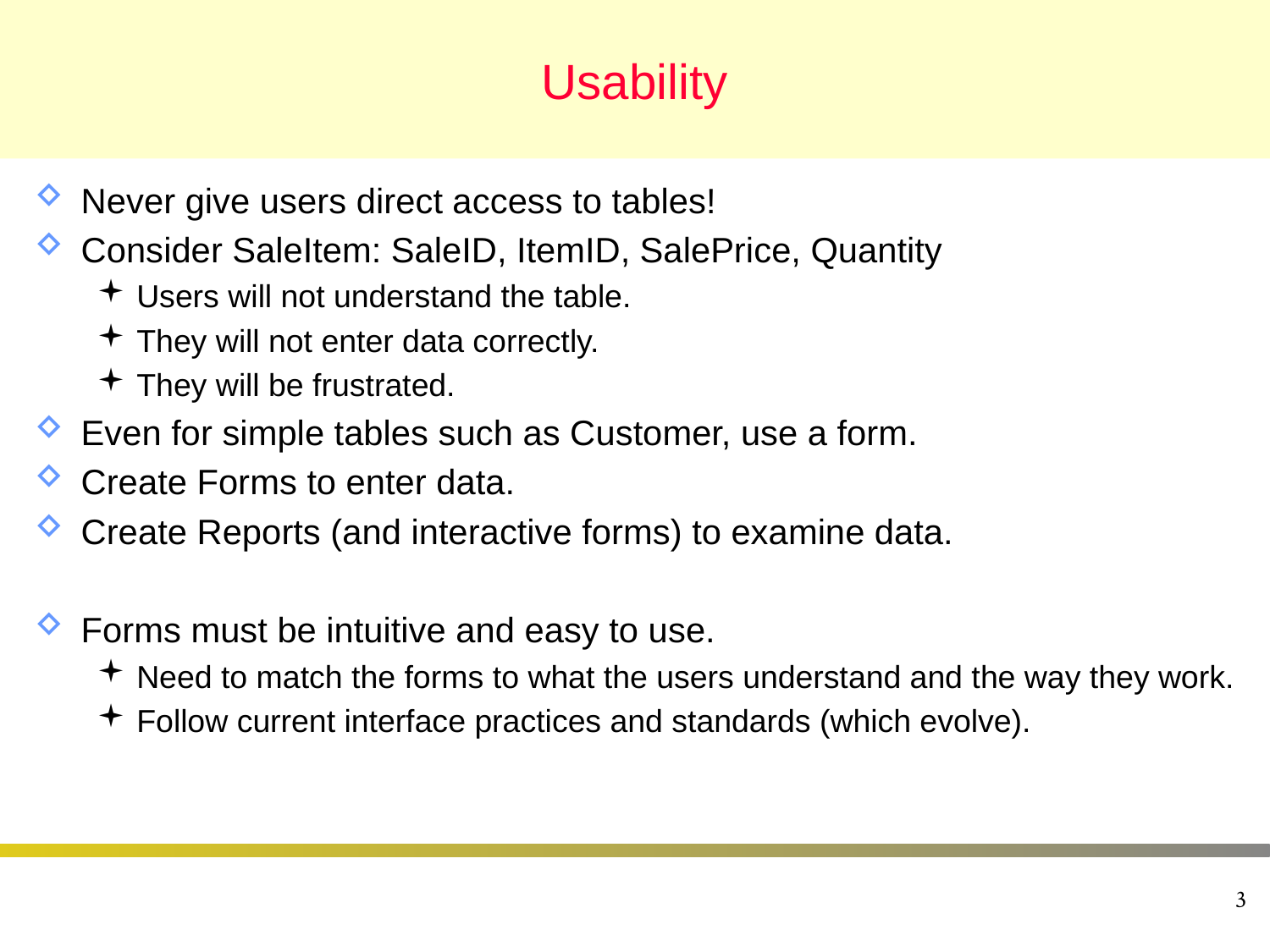

# Usability
Never give users direct access to tables!
Consider SaleItem: SaleID, ItemID, SalePrice, Quantity
Users will not understand the table.
They will not enter data correctly.
They will be frustrated.
Even for simple tables such as Customer, use a form.
Create Forms to enter data.
Create Reports (and interactive forms) to examine data.

Forms must be intuitive and easy to use.
Need to match the forms to what the users understand and the way they work.
Follow current interface practices and standards (which evolve).
3